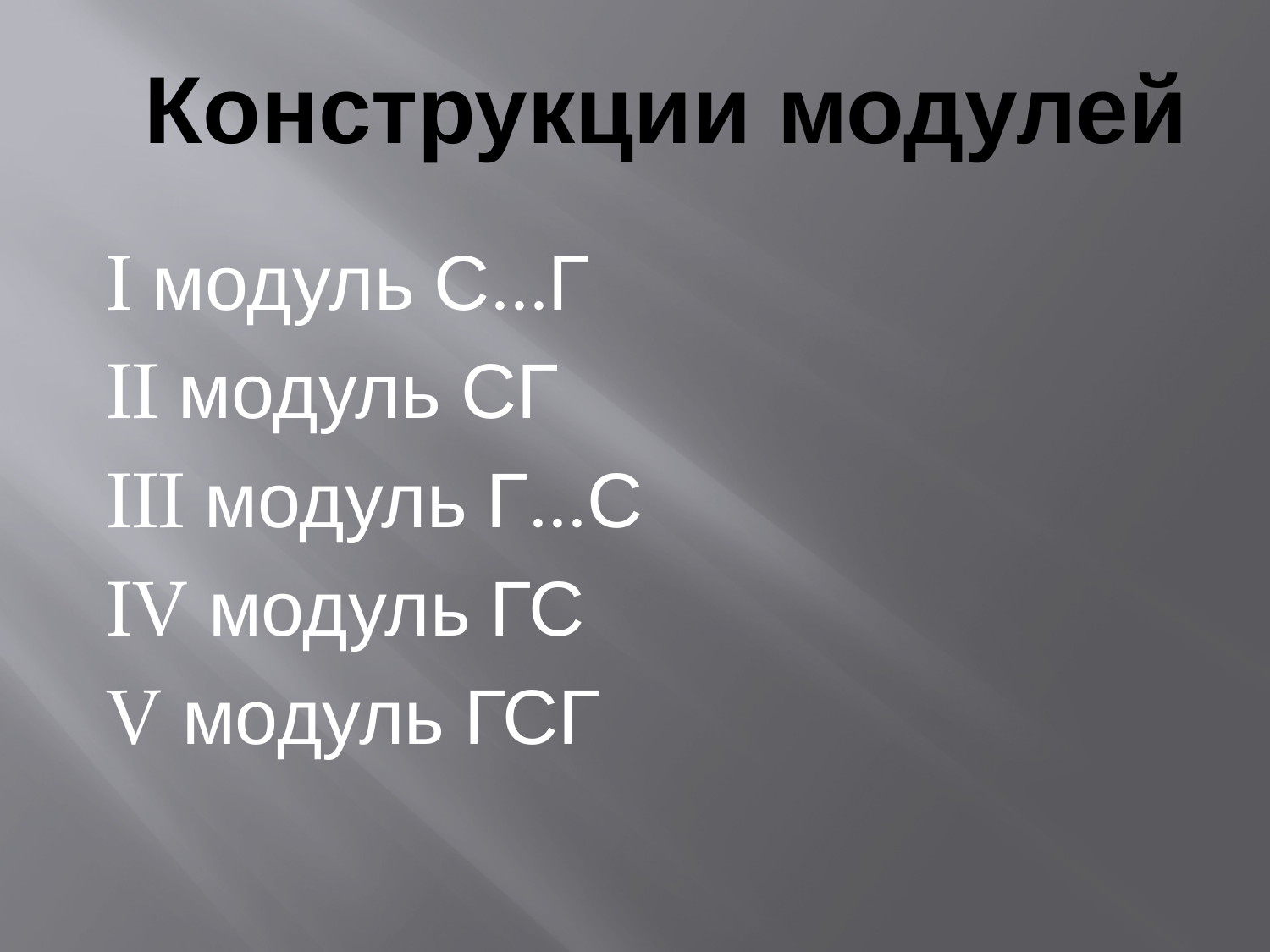

# Конструкции модулей
I модуль С...Г
II модуль СГ
III модуль Г...С
IV модуль ГС
V модуль ГСГ